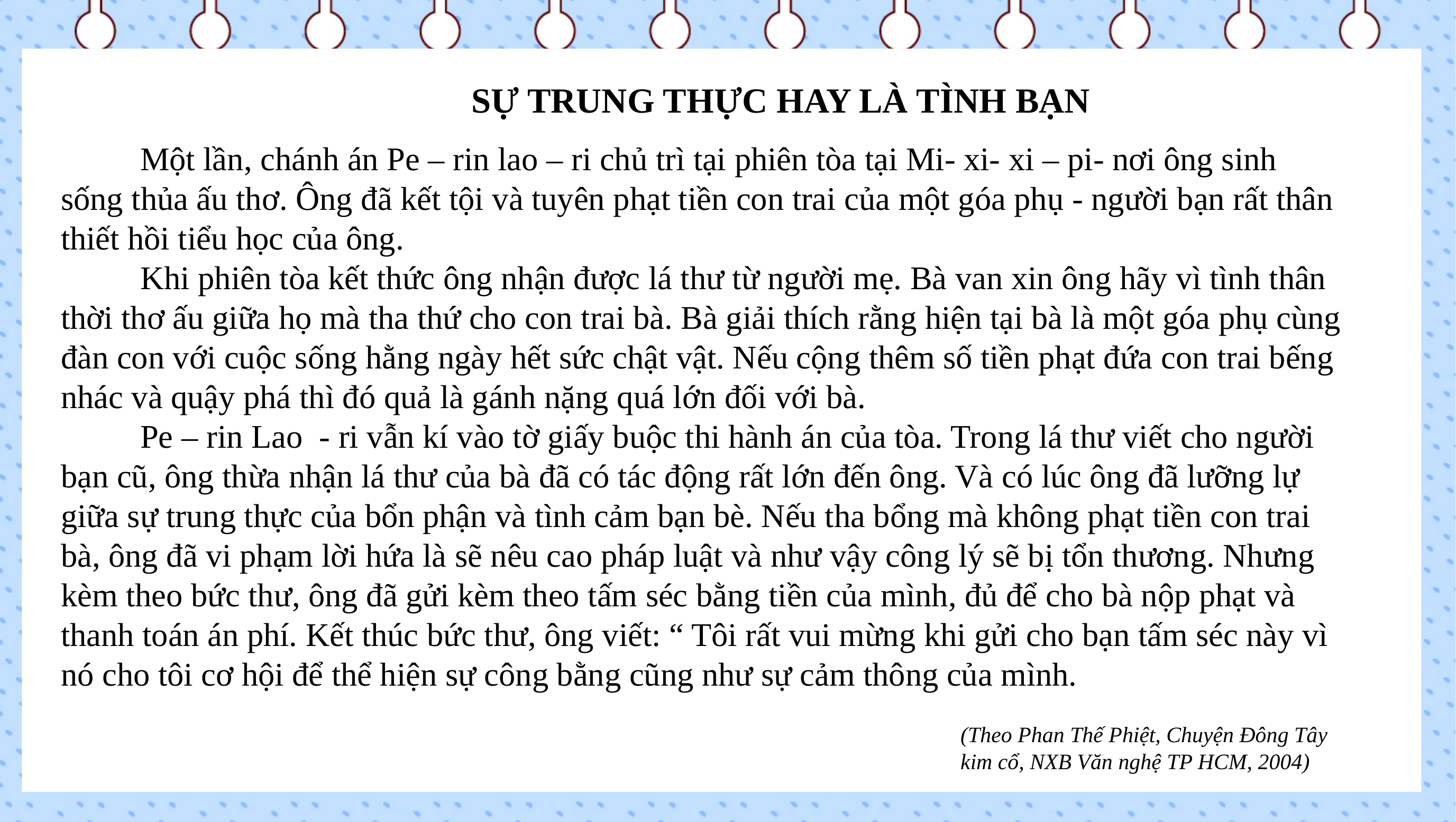

SỰ TRUNG THỰC HAY LÀ TÌNH BẠN
	Một lần, chánh án Pe – rin lao – ri chủ trì tại phiên tòa tại Mi- xi- xi – pi- nơi ông sinh sống thủa ấu thơ. Ông đã kết tội và tuyên phạt tiền con trai của một góa phụ - người bạn rất thân thiết hồi tiểu học của ông.
	Khi phiên tòa kết thức ông nhận được lá thư từ người mẹ. Bà van xin ông hãy vì tình thân thời thơ ấu giữa họ mà tha thứ cho con trai bà. Bà giải thích rằng hiện tại bà là một góa phụ cùng đàn con với cuộc sống hằng ngày hết sức chật vật. Nếu cộng thêm số tiền phạt đứa con trai bếng nhác và quậy phá thì đó quả là gánh nặng quá lớn đối với bà.
	Pe – rin Lao  - ri vẫn kí vào tờ giấy buộc thi hành án của tòa. Trong lá thư viết cho người bạn cũ, ông thừa nhận lá thư của bà đã có tác động rất lớn đến ông. Và có lúc ông đã lưỡng lự giữa sự trung thực của bổn phận và tình cảm bạn bè. Nếu tha bổng mà không phạt tiền con trai bà, ông đã vi phạm lời hứa là sẽ nêu cao pháp luật và như vậy công lý sẽ bị tổn thương. Nhưng kèm theo bức thư, ông đã gửi kèm theo tấm séc bằng tiền của mình, đủ để cho bà nộp phạt và thanh toán án phí. Kết thúc bức thư, ông viết: “ Tôi rất vui mừng khi gửi cho bạn tấm séc này vì nó cho tôi cơ hội để thể hiện sự công bằng cũng như sự cảm thông của mình.
(Theo Phan Thế Phiệt, Chuyện Đông Tây kim cổ, NXB Văn nghệ TP HCM, 2004)